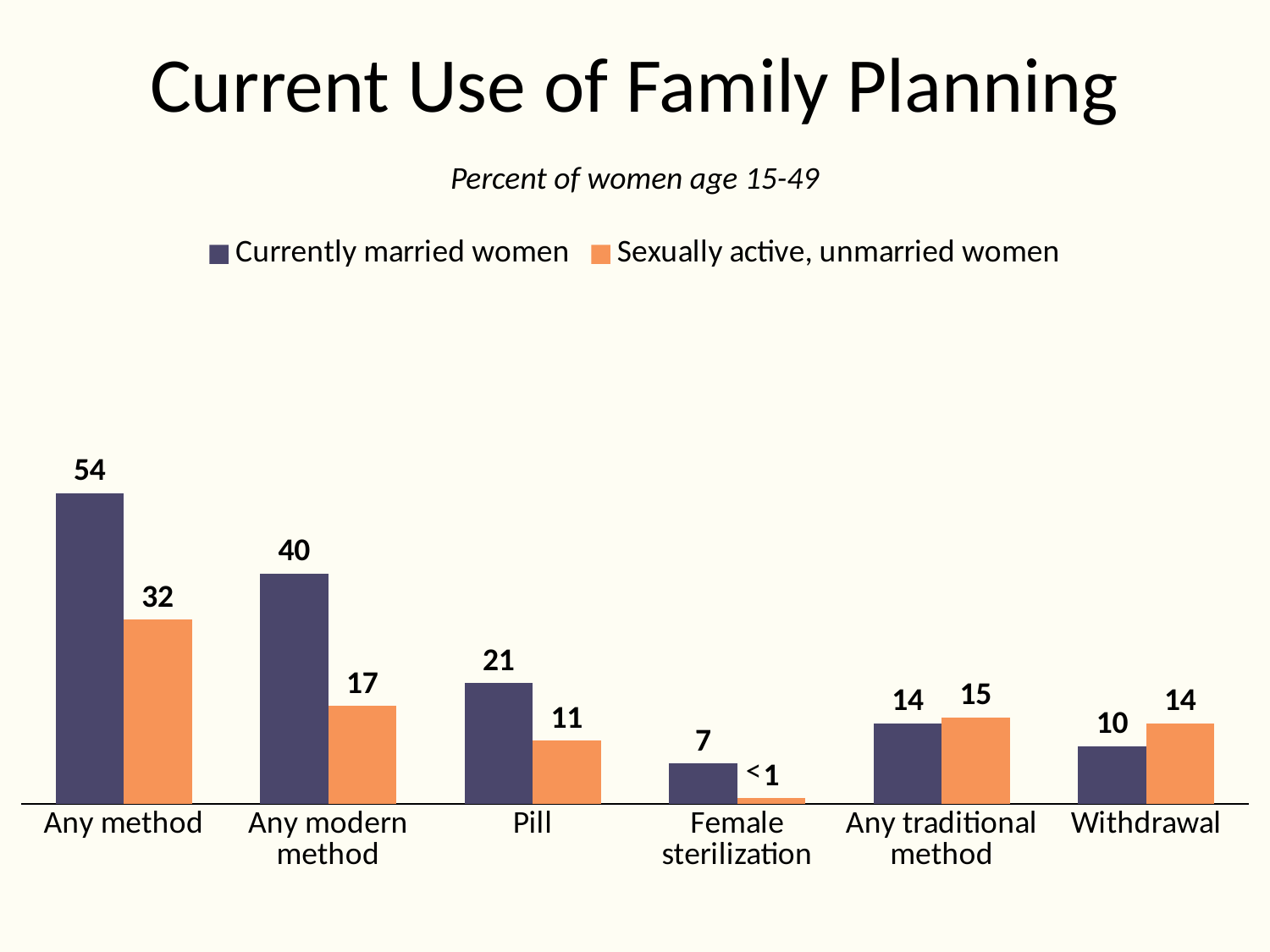

# Current Use of Family Planning
Percent of women age 15-49

### Chart

| Category | Currently married women | Sexually active, unmarried women |
|---|---|---|
| Any method | 54.0 | 32.0 |
| Any modern method | 40.0 | 17.0 |
| Pill | 21.0 | 11.0 |
| Female sterilization | 7.0 | 1.0 |
| Any traditional method | 14.0 | 15.0 |
| Withdrawal | 10.0 | 14.0 |
<